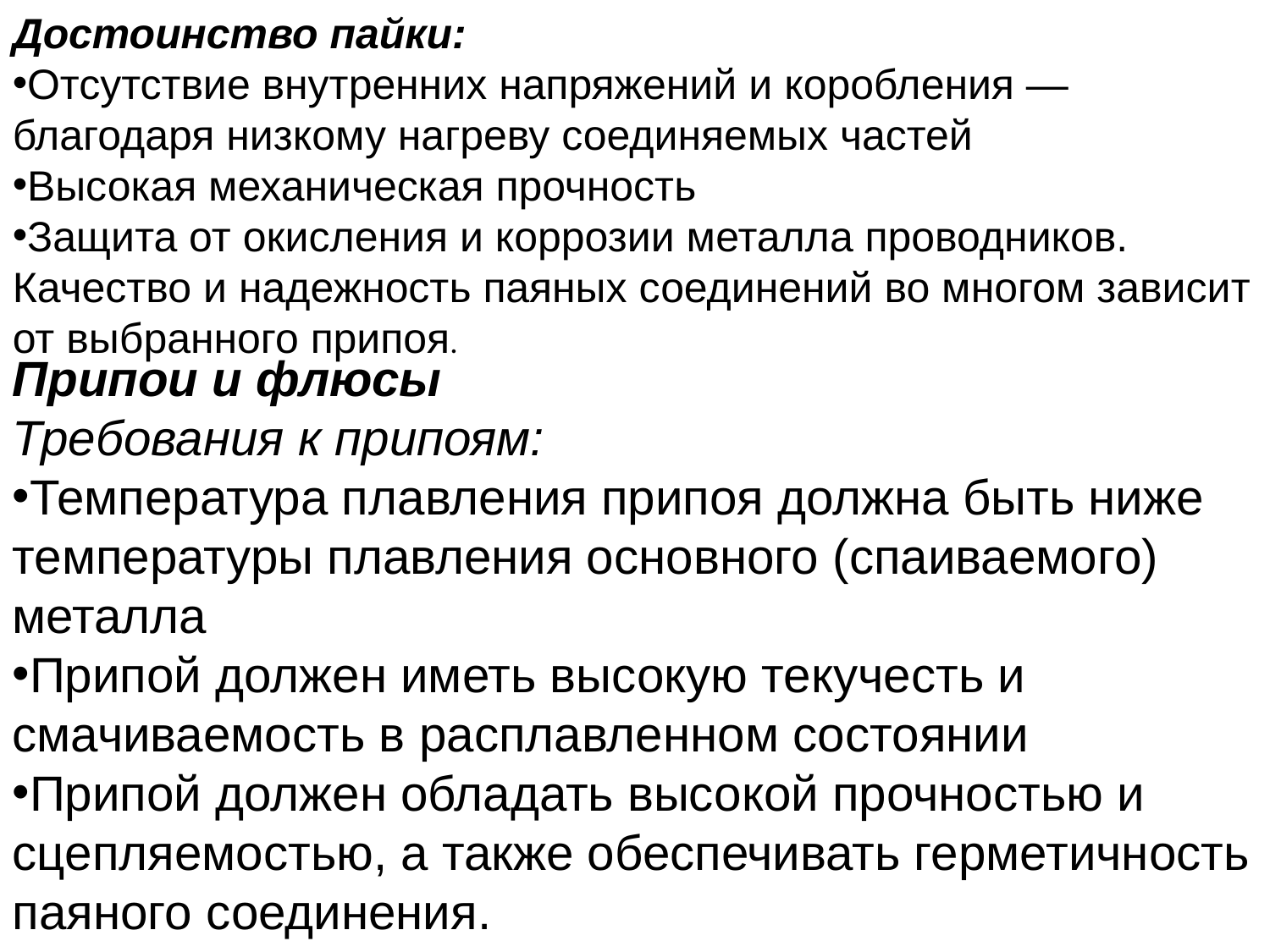

Достоинство пайки:
Отсутствие внутренних напряжений и коробления — благодаря низкому нагреву соединяемых частей
Высокая механическая прочность
Защита от окисления и коррозии металла проводников.
Качество и надежность паяных соединений во многом зависит от выбранного припоя.
Припои и флюсы
Требования к припоям:
Температура плавления припоя должна быть ниже температуры плавления основного (спаиваемого) металла
Припой должен иметь высокую текучесть и смачиваемость в расплавленном состоянии
Припой должен обладать высокой прочностью и сцепляемостью, а также обеспечивать герметичность паяного соединения.